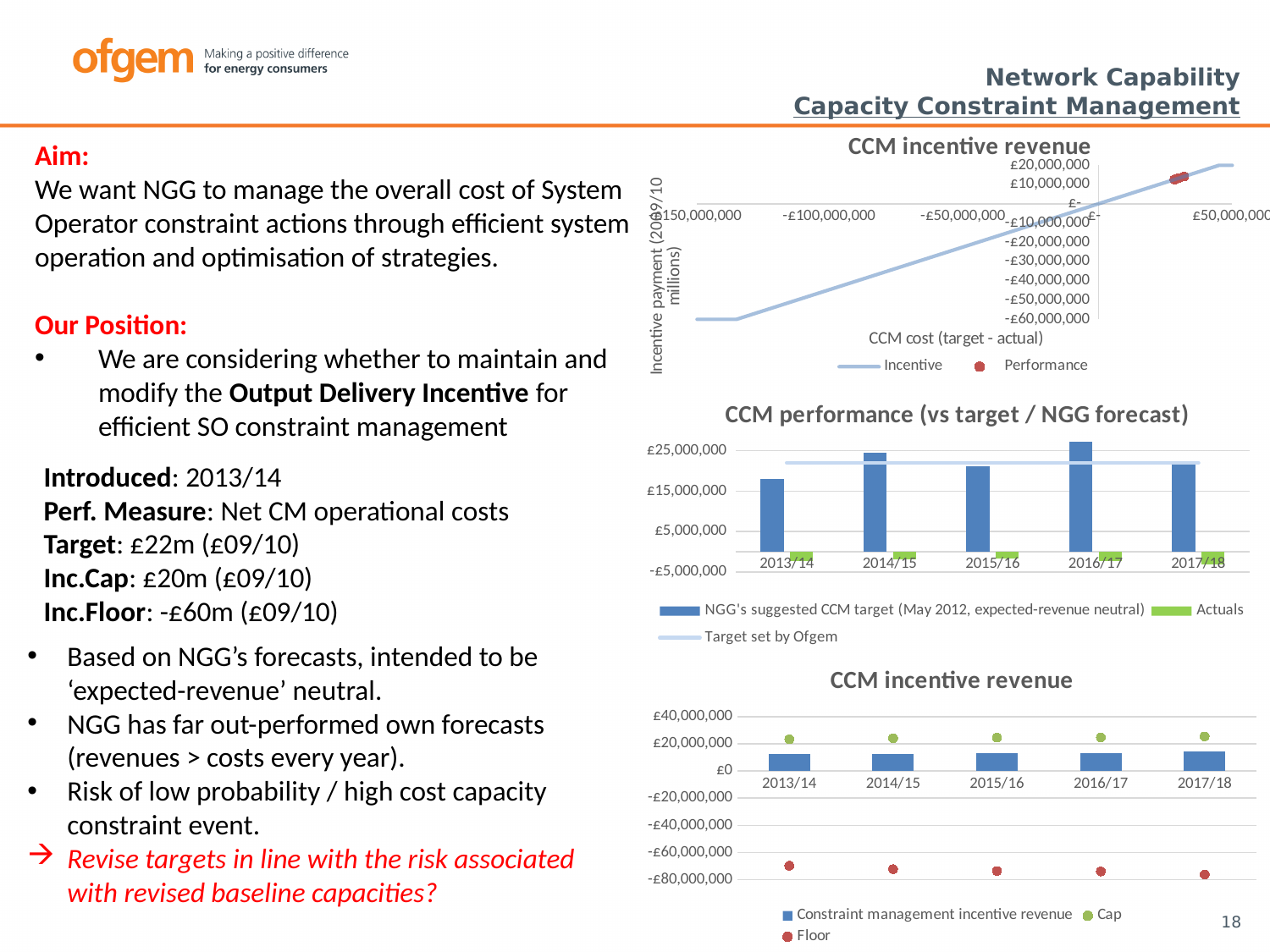

Network Capability
Capacity Constraint Management

### Chart: CCM incentive revenue

| Category | Incentive | Performance |
|---|---|---|
Aim:
We want NGG to manage the overall cost of System Operator constraint actions through efficient system operation and optimisation of strategies.

Our Position:
We are considering whether to maintain and modify the Output Delivery Incentive for efficient SO constraint management

### Chart: CCM performance (vs target / NGG forecast)

| Category | NGG's suggested CCM target (May 2012, expected-revenue neutral) | Actuals | Target set by Ofgem |
|---|---|---|---|
| 2013/14 | 17900000.0 | -2410849.613069648 | 22000000.0 |
| 2014/15 | 24500000.0 | -1883399.1452282155 | 22000000.0 |
| 2015/16 | 21100000.0 | -1592064.3846780765 | 22000000.0 |
| 2016/17 | 27100000.0 | -2403129.2619626923 | 22000000.0 |
| 2017/18 | 21600000.0 | -3181656.1860550703 | 22000000.0 |
Introduced: 2013/14
Perf. Measure: Net CM operational costs
Target: £22m (£09/10)
Inc.Cap: £20m (£09/10)
Inc.Floor: -£60m (£09/10)
Based on NGG’s forecasts, intended to be ‘expected-revenue’ neutral.
NGG has far out-performed own forecasts (revenues > costs every year).
Risk of low probability / high cost capacity constraint event.
Revise targets in line with the risk associated with revised baseline capacities?

### Chart: CCM incentive revenue

| Category | Constraint management incentive revenue |  |  |
|---|---|---|---|
| 2013/14 | 12593723.30916 | 23260000.0 | -69780000.0 |
| 2014/15 | 12766584.412292 | 24100000.0 | -72300000.0 |
| 2015/16 | 12841094.586800002 | 24540000.0 | -73620000.0 |
| 2016/17 | 13347506.297368001 | 24660000.000000004 | -73980000.0 |
| 2017/18 | 14197810.591534348 | 25420000.0 | -76260000.0 |

18